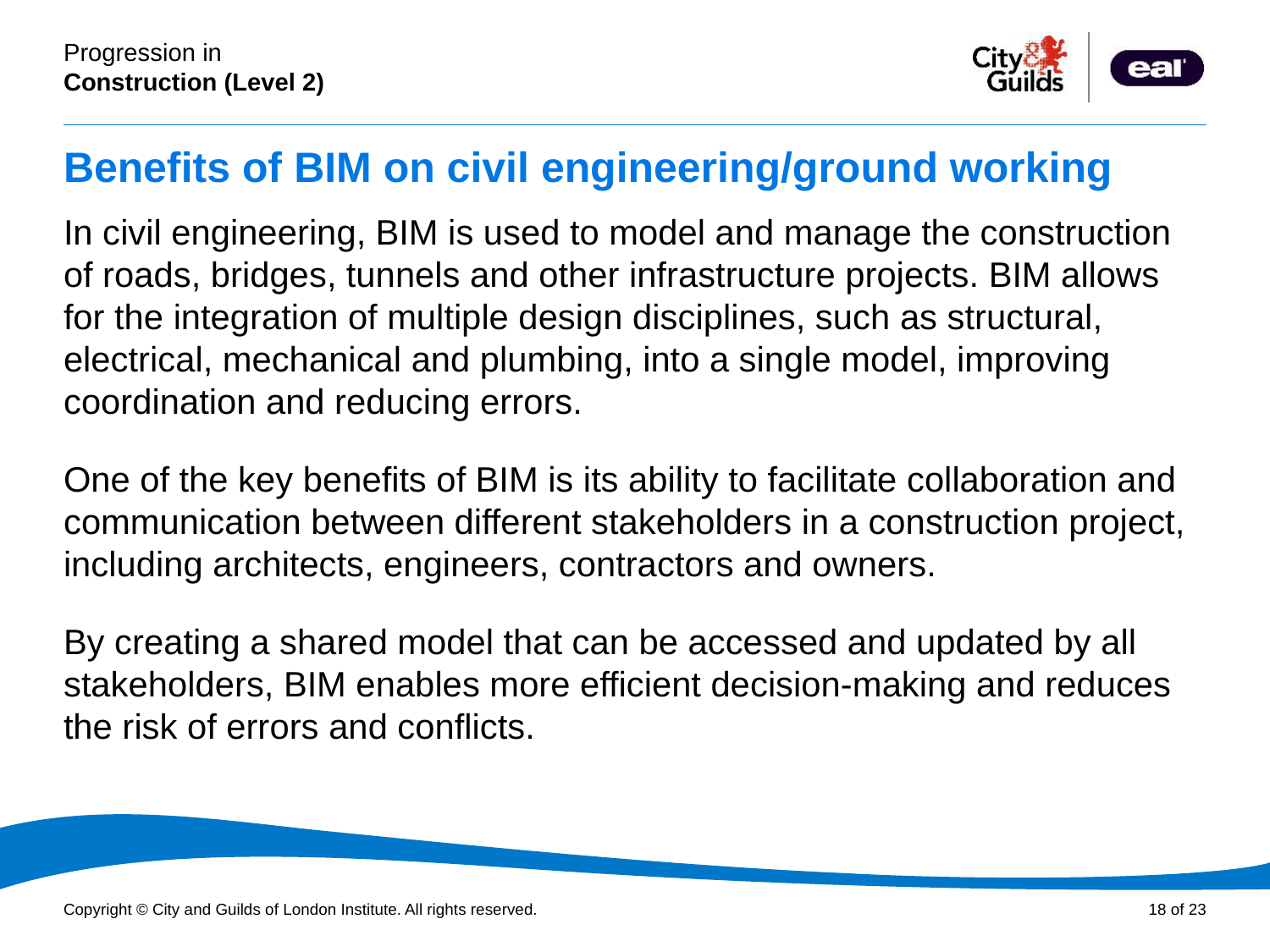

# Benefits of BIM on civil engineering/ground working
In civil engineering, BIM is used to model and manage the construction of roads, bridges, tunnels and other infrastructure projects. BIM allows for the integration of multiple design disciplines, such as structural, electrical, mechanical and plumbing, into a single model, improving coordination and reducing errors.
One of the key benefits of BIM is its ability to facilitate collaboration and communication between different stakeholders in a construction project, including architects, engineers, contractors and owners.
By creating a shared model that can be accessed and updated by all stakeholders, BIM enables more efficient decision-making and reduces the risk of errors and conflicts.